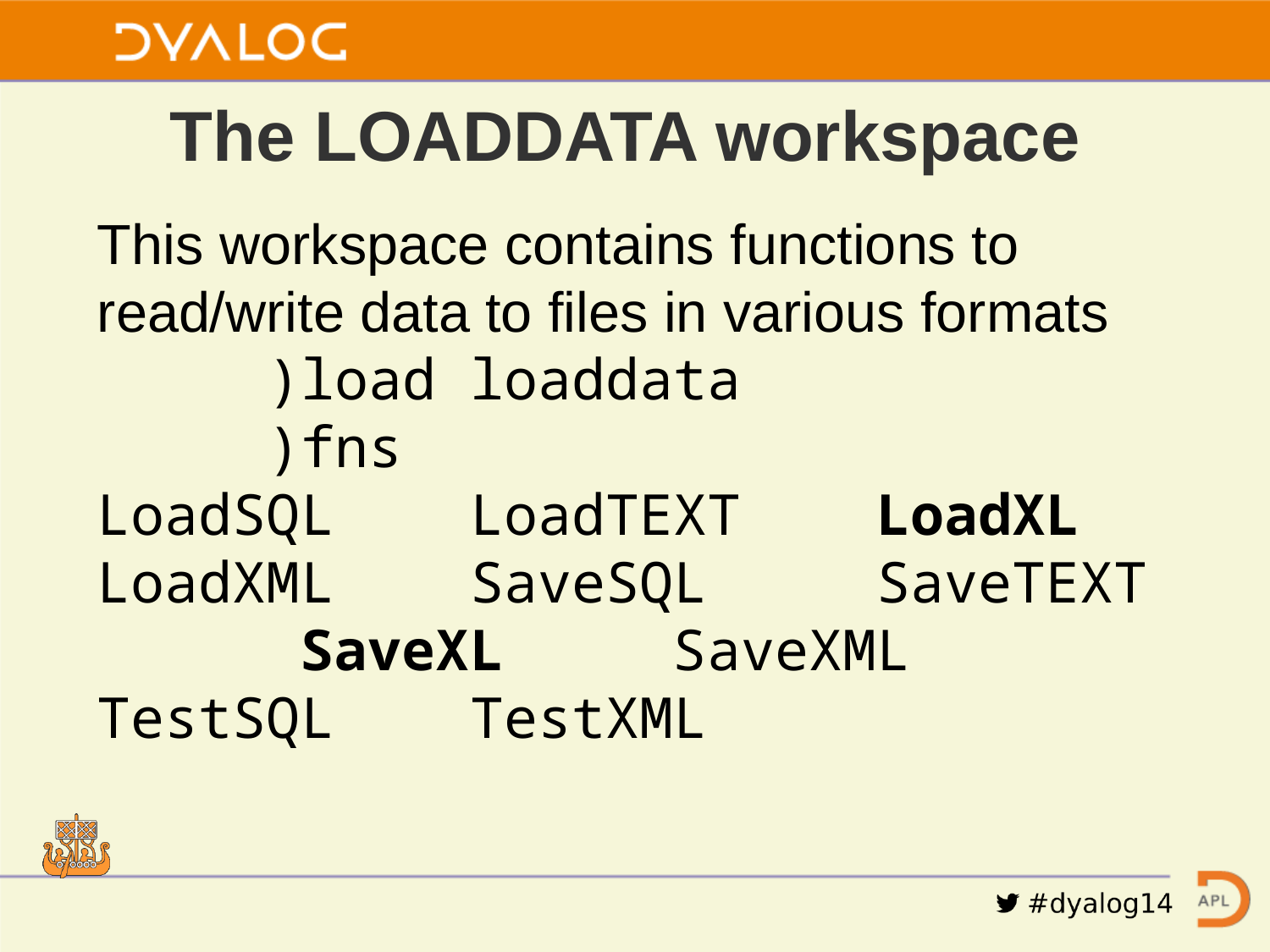

# The LOADDATA workspace
This workspace contains functions to read/write data to files in various formats
     )load loaddata
     )fns
LoadSQL    LoadTEXT    LoadXL  LoadXML    SaveSQL     SaveTEXT        SaveXL     SaveXML       TestSQL    TestXML